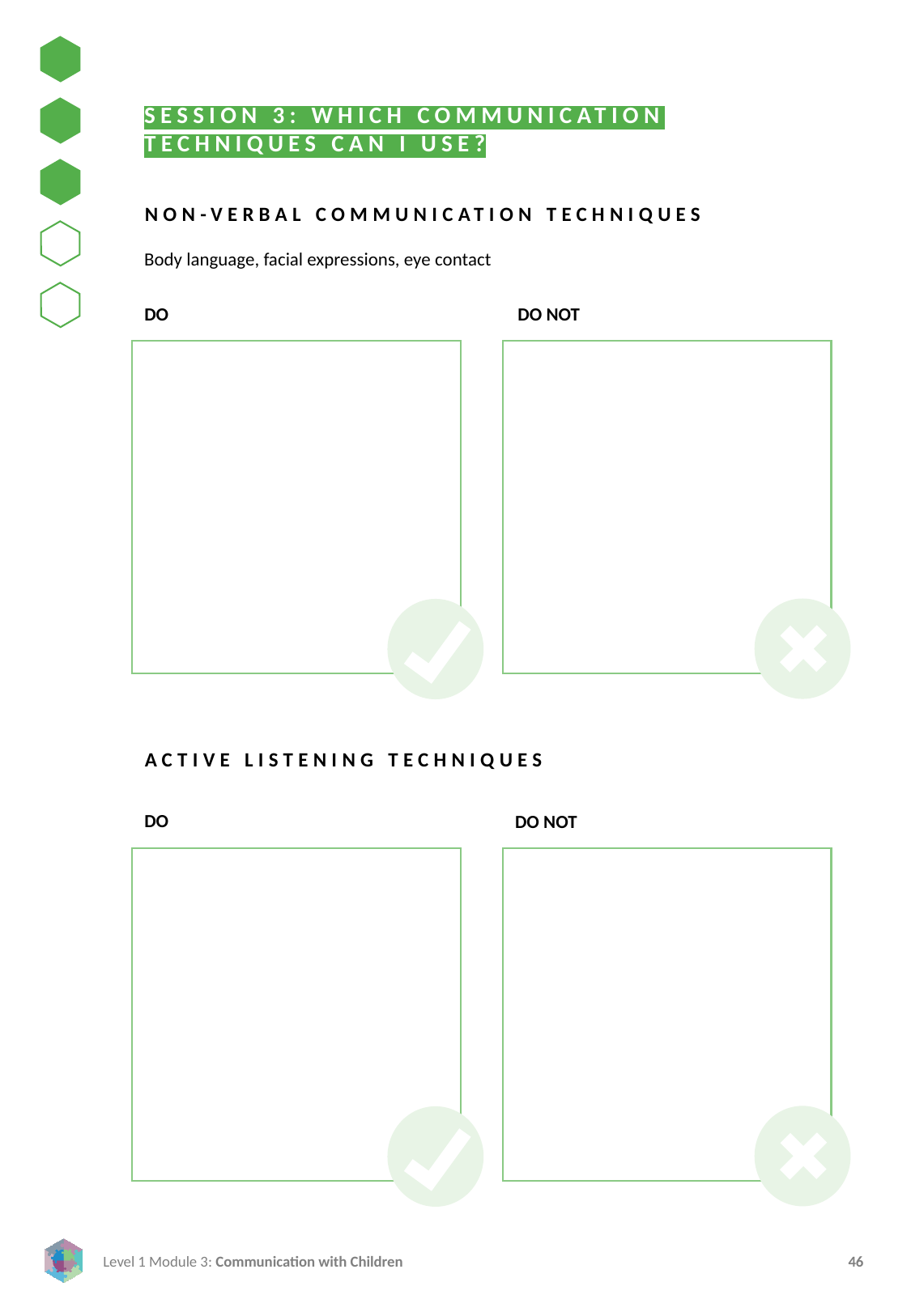

SESSION 3: WHICH COMMUNICATION TECHNIQUES CAN I USE?

NON-VERBAL COMMUNICATION TECHNIQUES

Body language, facial expressions, eye contact

DO
DO NOT

ACTIVE LISTENING TECHNIQUES
DO
DO NOT